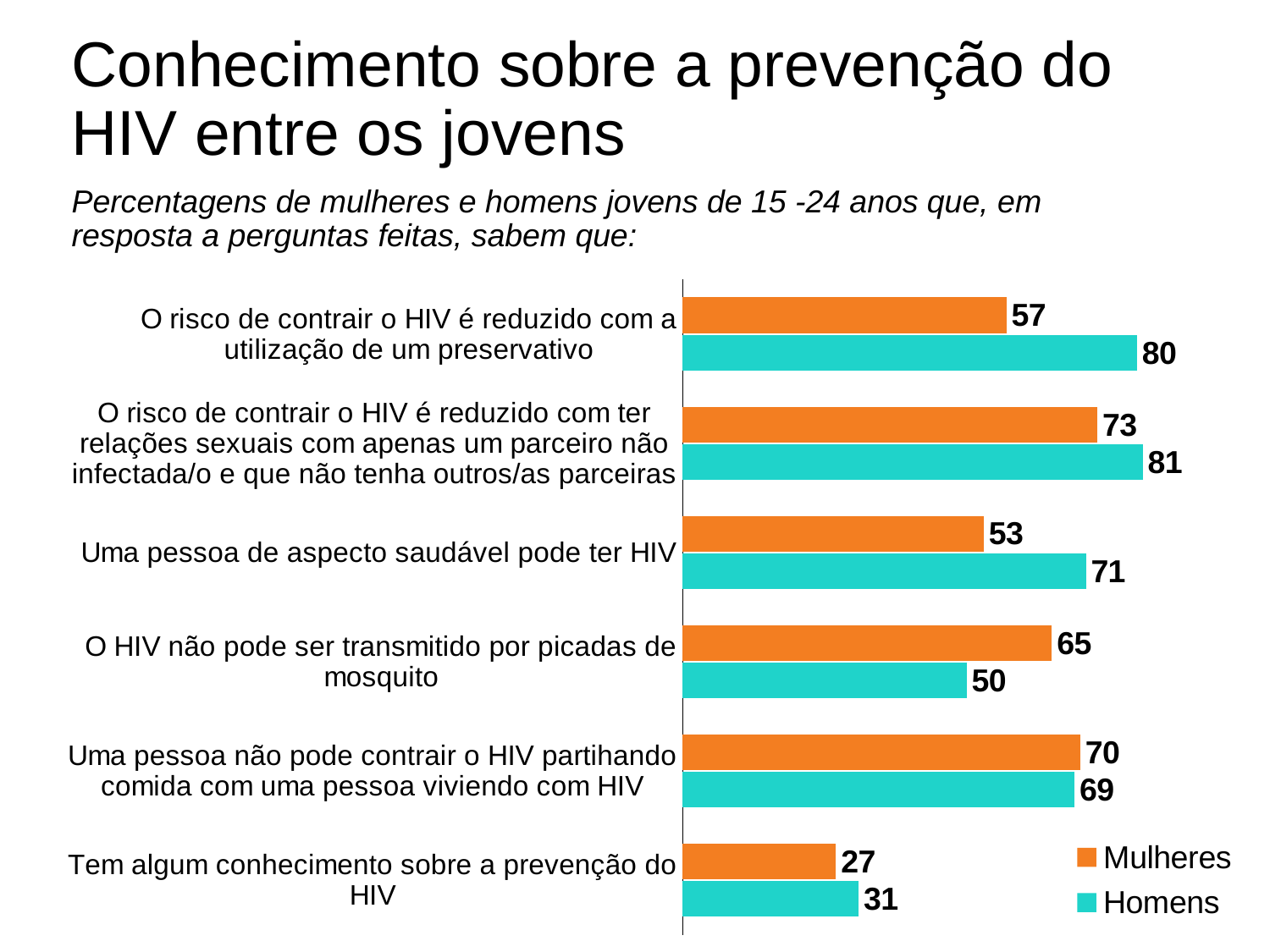

# Conhecimento sobre a prevenção do HIV entre os jovens
Percentagens de mulheres e homens jovens de 15 -24 anos que, em resposta a perguntas feitas, sabem que:

### Chart

| Category | Homens | Mulheres |
|---|---|---|
| Tem algum conhecimento sobre a prevenção do HIV | 31.0 | 27.0 |
| Uma pessoa não pode contrair o HIV partihando comida com uma pessoa viviendo com HIV | 69.0 | 70.0 |
| O HIV não pode ser transmitido por picadas de mosquito | 50.0 | 65.0 |
| Uma pessoa de aspecto saudável pode ter HIV | 71.0 | 53.0 |
| O risco de contrair o HIV é reduzido com ter relações sexuais com apenas um parceiro não infectada/o e que não tenha outros/as parceiras | 81.0 | 73.0 |
| O risco de contrair o HIV é reduzido com a utilização de um preservativo | 80.0 | 57.0 |